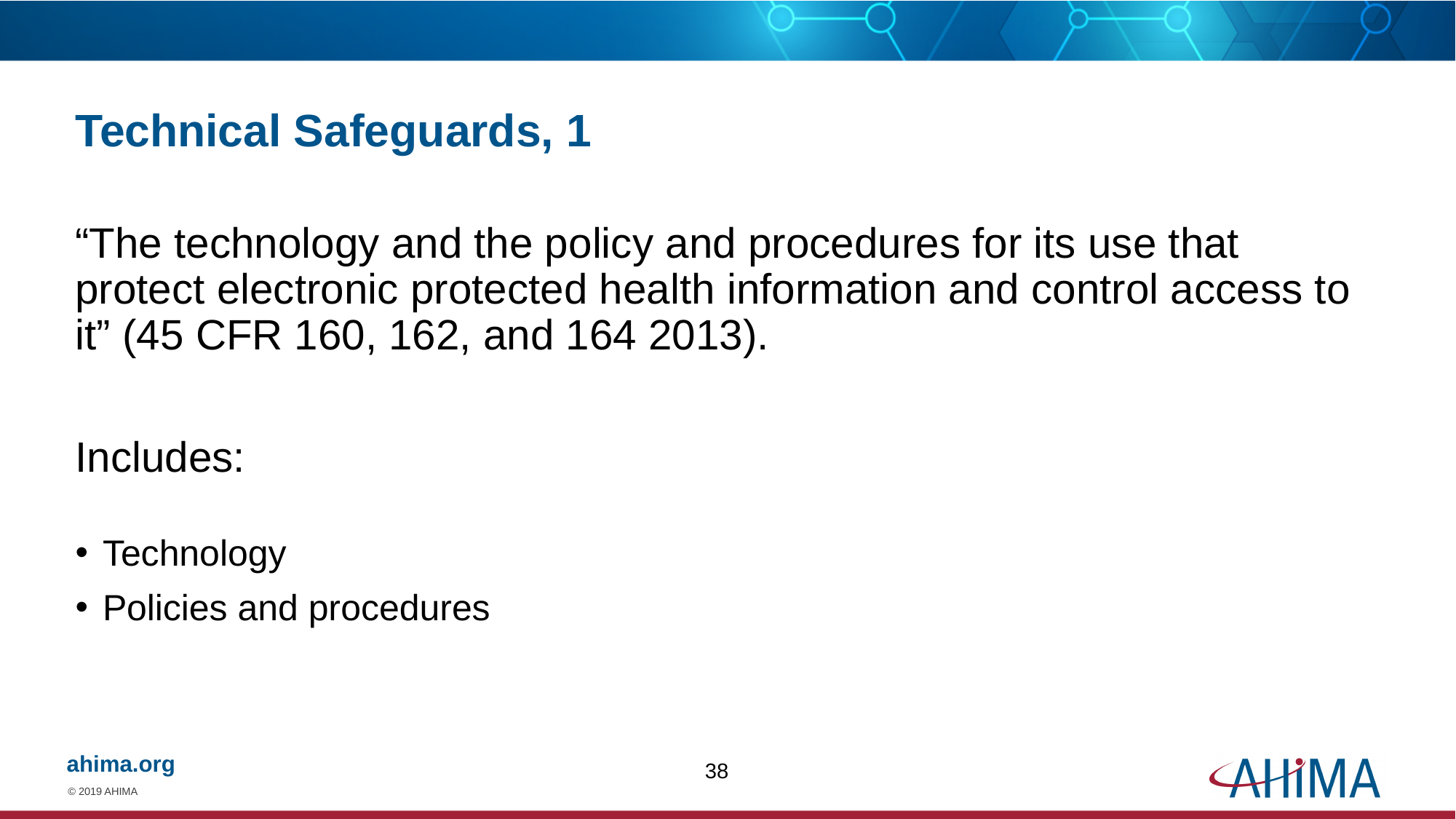

# Technical Safeguards, 1
“The technology and the policy and procedures for its use that protect electronic protected health information and control access to it” (45 CFR 160, 162, and 164 2013).

Includes:

Technology
Policies and procedures